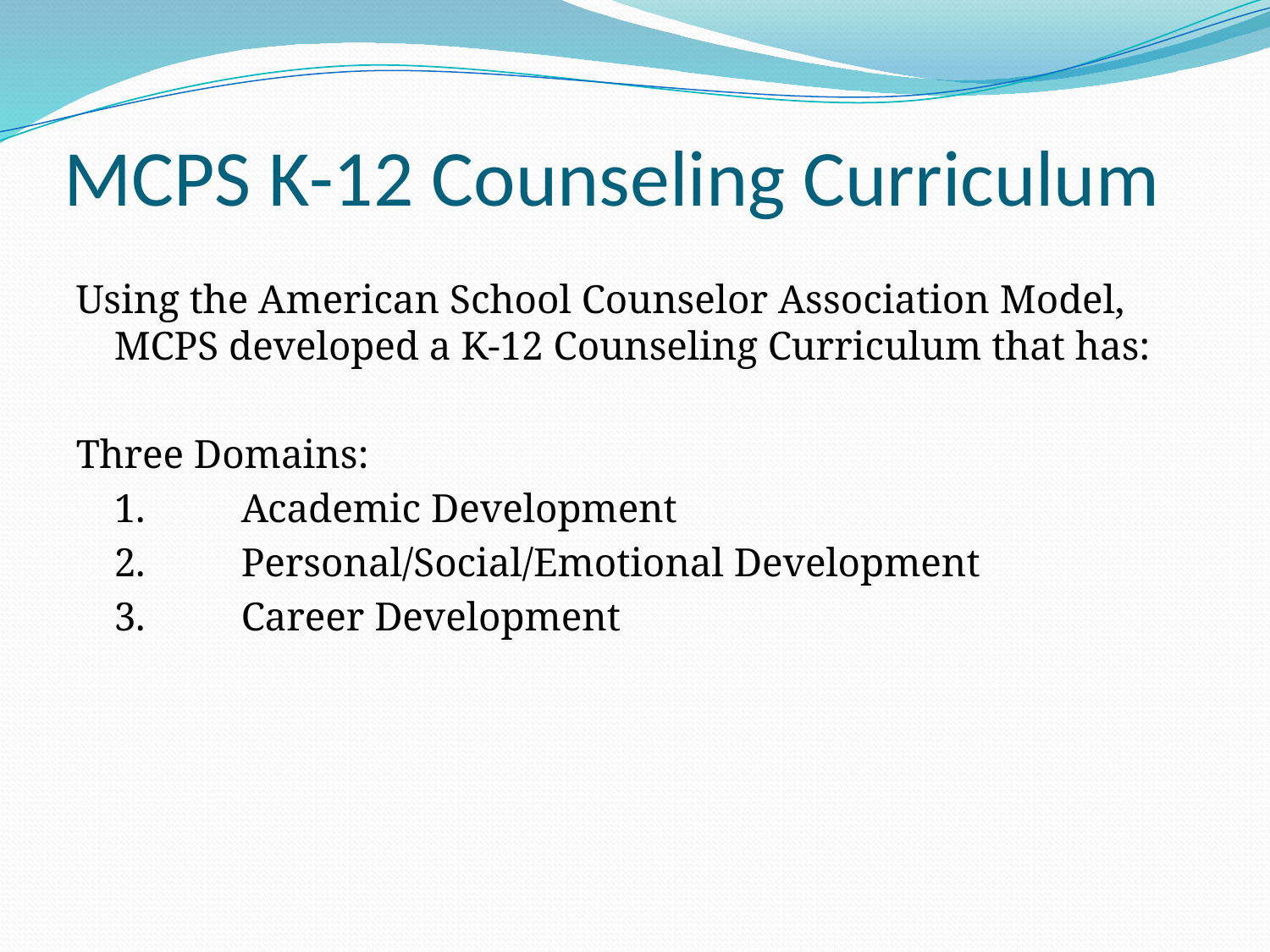

# MCPS K-12 Counseling Curriculum
Using the American School Counselor Association Model, MCPS developed a K-12 Counseling Curriculum that has:

Three Domains:
	1.	Academic Development
	2.	Personal/Social/Emotional Development
	3.	Career Development